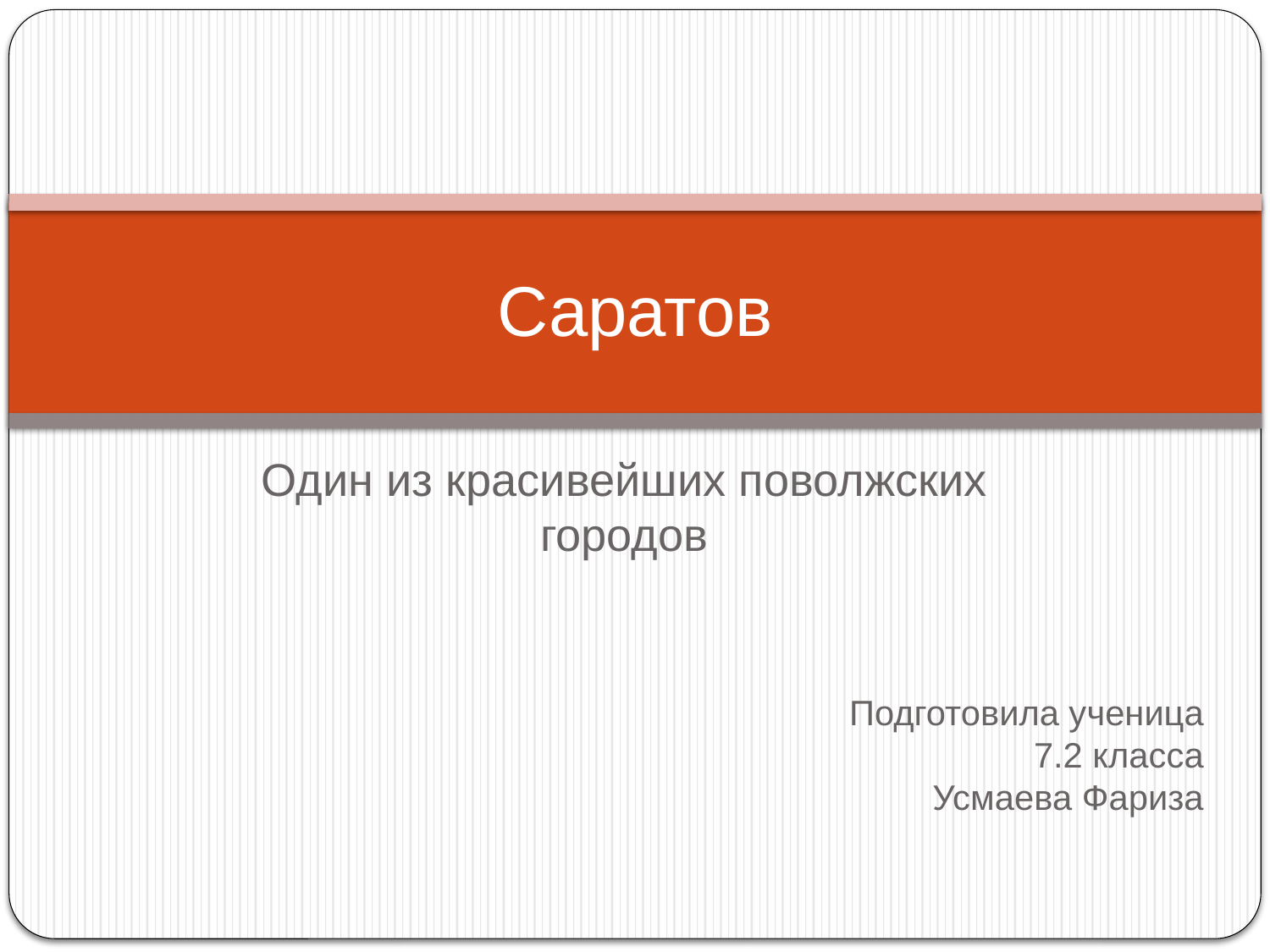

# Саратов
Один из красивейших поволжских городов
Подготовила ученица
7.2 класса
Усмаева Фариза